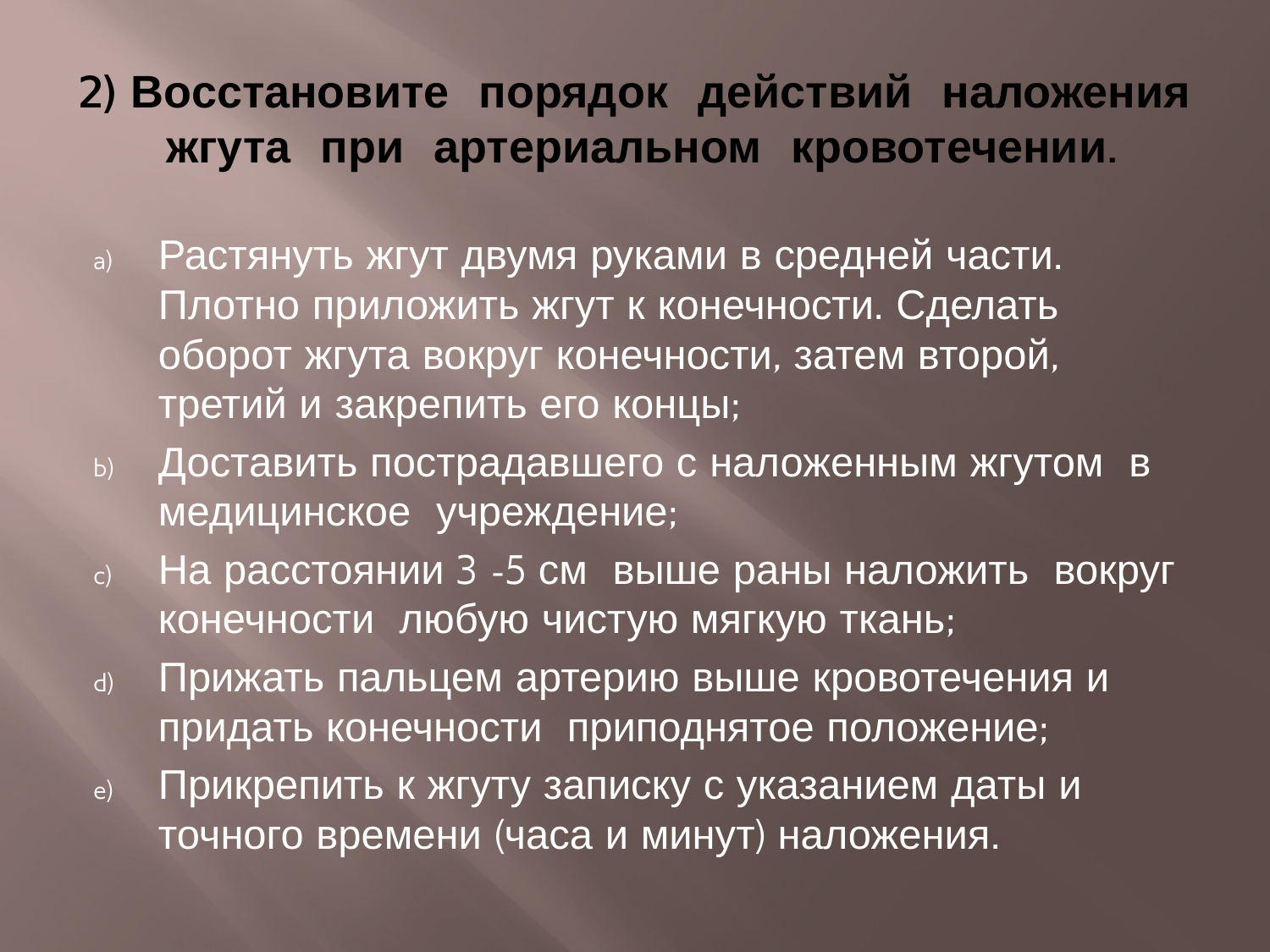

# 2) Восстановите  порядок  действий  наложения  жгута  при  артериальном  кровотечении.
Растянуть жгут двумя руками в средней части. Плотно приложить жгут к конечности. Сделать оборот жгута вокруг конечности, затем второй, третий и закрепить его концы;
Доставить пострадавшего с наложенным жгутом  в медицинское  учреждение;
На расстоянии 3 -5 см  выше раны наложить  вокруг конечности  любую чистую мягкую ткань;
Прижать пальцем артерию выше кровотечения и придать конечности  приподнятое положение;
Прикрепить к жгуту записку с указанием даты и точного времени (часа и минут) наложения.